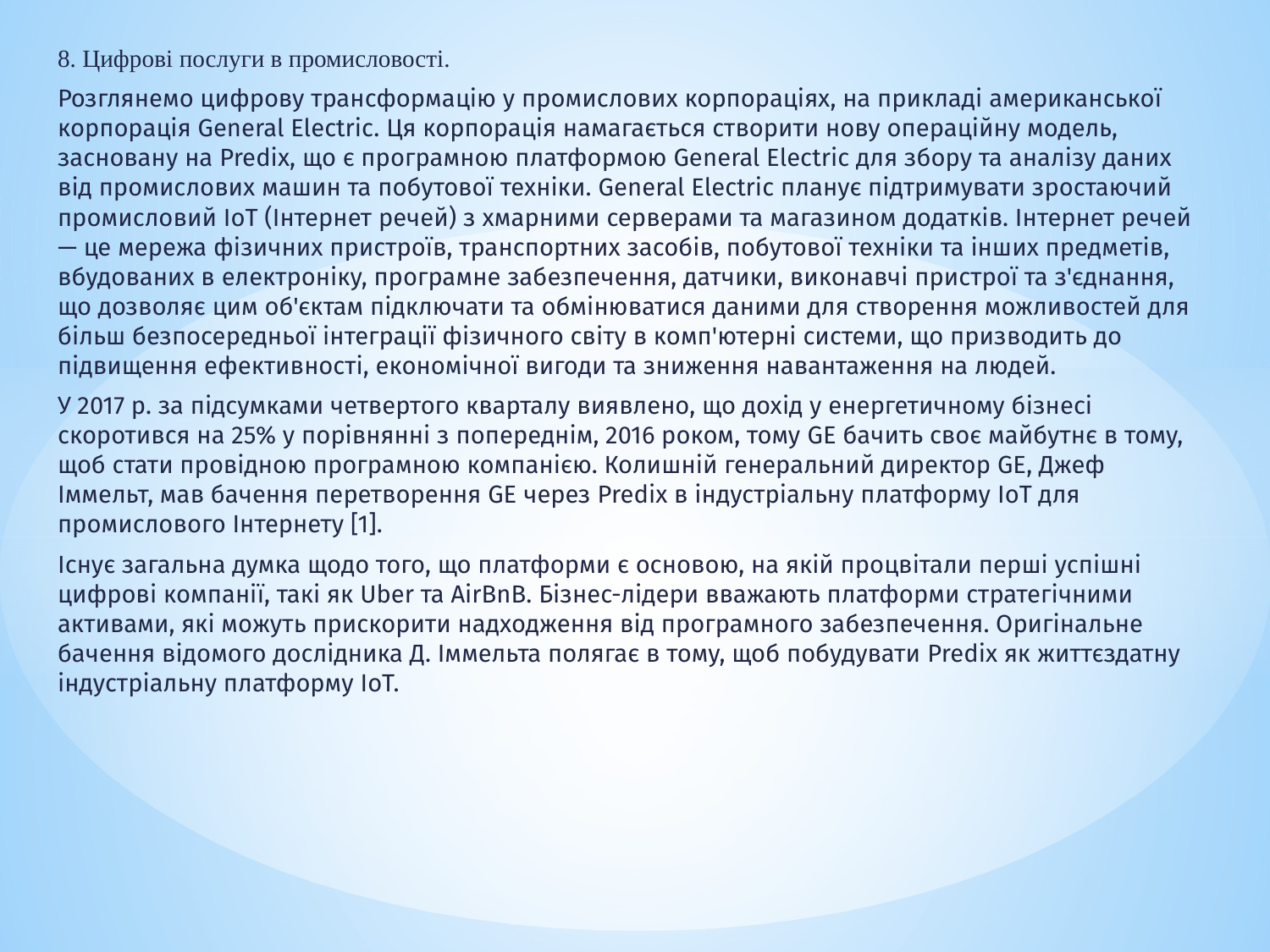

8. Цифрові послуги в промисловості.
Розглянемо цифрову трансформацію у промислових корпораціях, на прикладі американської корпорація General Electric. Ця корпорація намагається створити нову операційну модель, засновану на Predix, що є програмною платформою General Electric для збору та аналізу даних від промислових машин та побутової техніки. General Electric планує підтримувати зростаючий промисловий IoT (Інтернет речей) з хмарними серверами та магазином додатків. Інтернет речей — це мережа фізичних пристроїв, транспортних засобів, побутової техніки та інших предметів, вбудованих в електроніку, програмне забезпечення, датчики, виконавчі пристрої та з'єднання, що дозволяє цим об'єктам підключати та обмінюватися даними для створення можливостей для більш безпосередньої інтеграції фізичного світу в комп'ютерні системи, що призводить до підвищення ефективності, економічної вигоди та зниження навантаження на людей.
У 2017 р. за підсумками четвертого кварталу виявлено, що дохід у енергетичному бізнесі скоротився на 25% у порівнянні з попереднім, 2016 роком, тому GE бачить своє майбутнє в тому, щоб стати провідною програмною компанією. Колишній генеральний директор GE, Джеф Іммельт, мав бачення перетворення GE через Predix в індустріальну платформу IoT для промислового Інтернету [1].
Існує загальна думка щодо того, що платформи є основою, на якій процвітали перші успішні цифрові компанії, такі як Uber та AirBnB. Бізнес-лідери вважають платформи стратегічними активами, які можуть прискорити надходження від програмного забезпечення. Оригінальне бачення відомого дослідника Д. Іммельта полягає в тому, щоб побудувати Predix як життєздатну індустріальну платформу IoT.